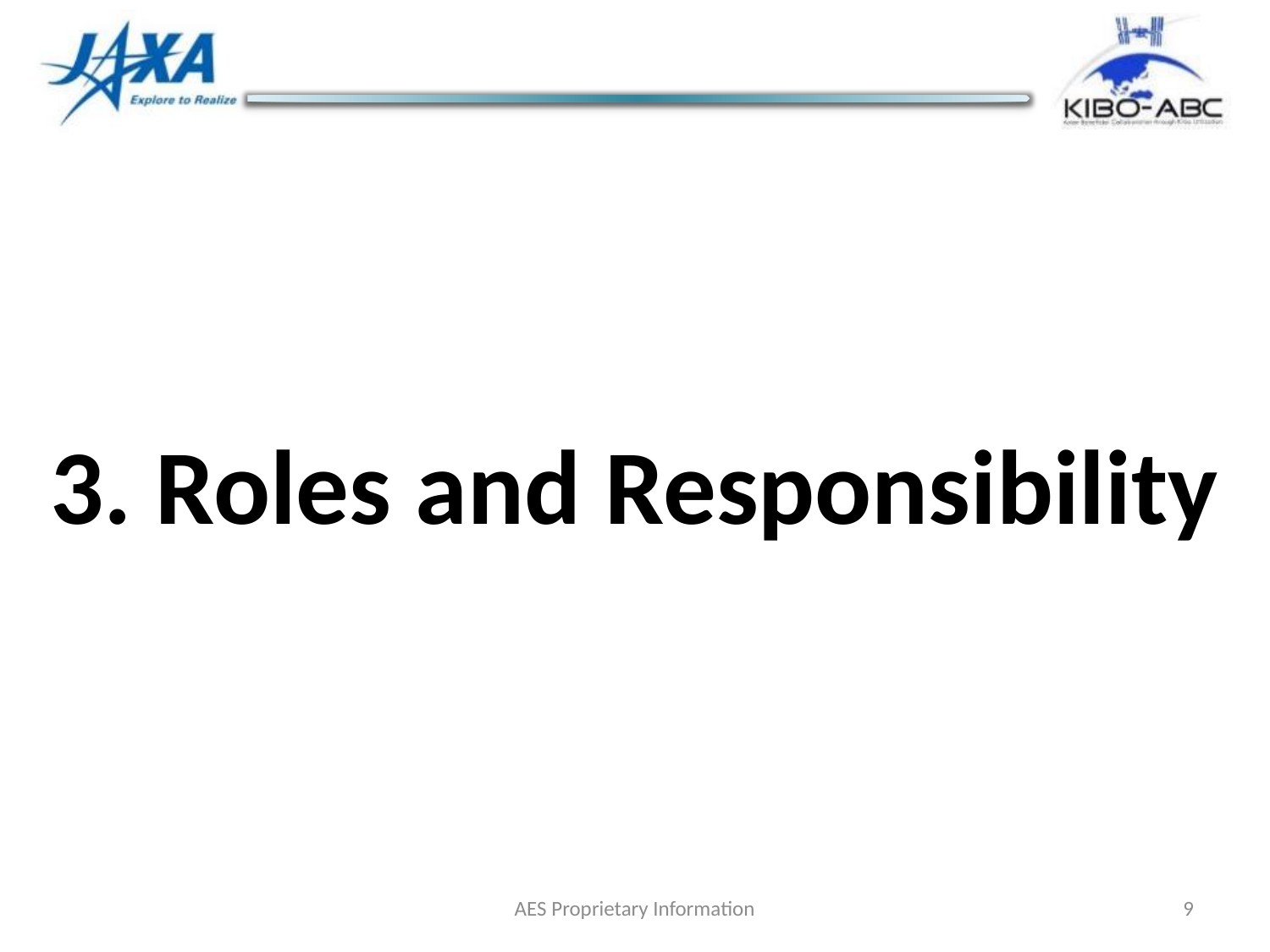

3. Roles and Responsibility
AES Proprietary Information
9